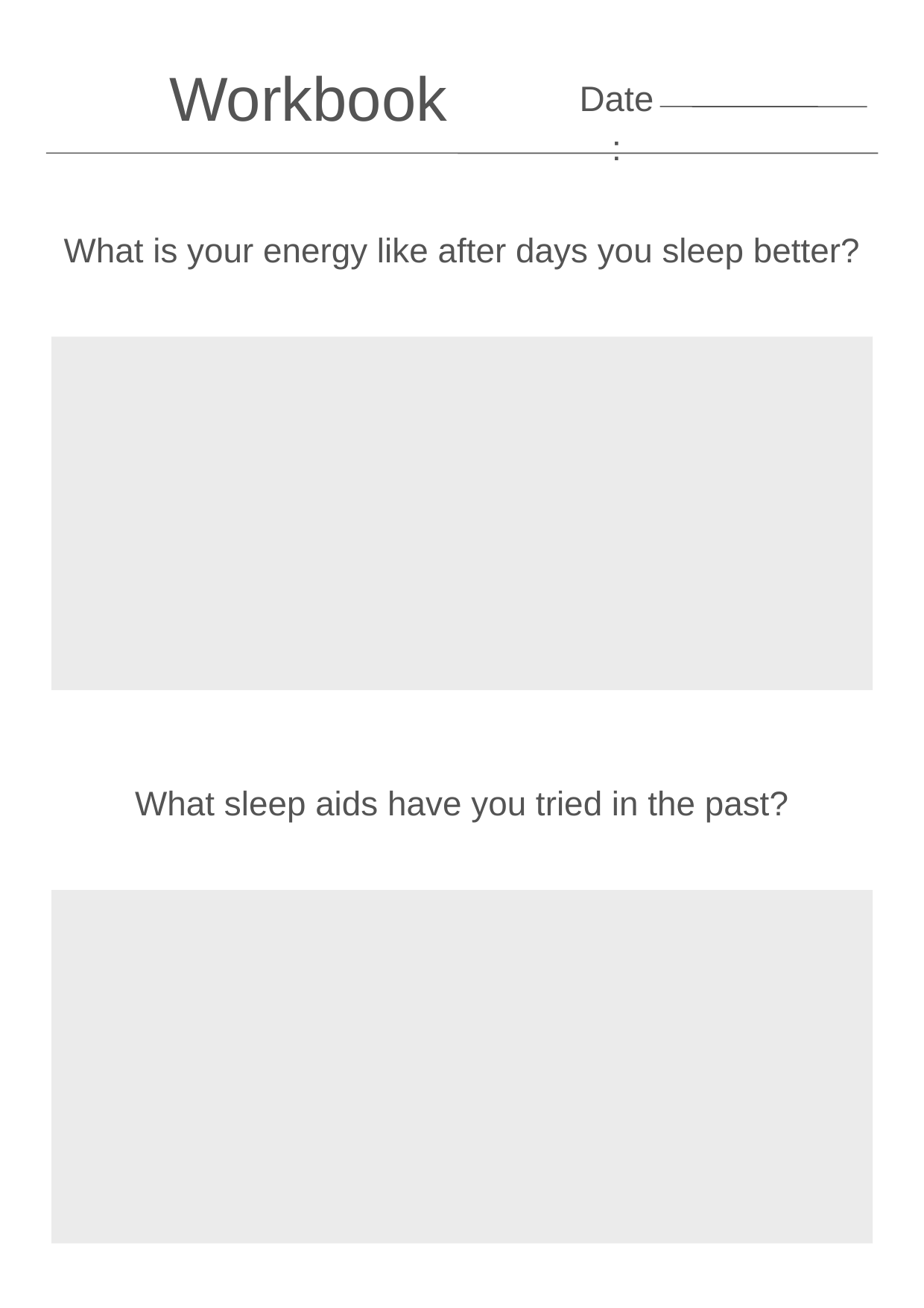

Workbook
Date:

What is your energy like after days you sleep better?

What sleep aids have you tried in the past?